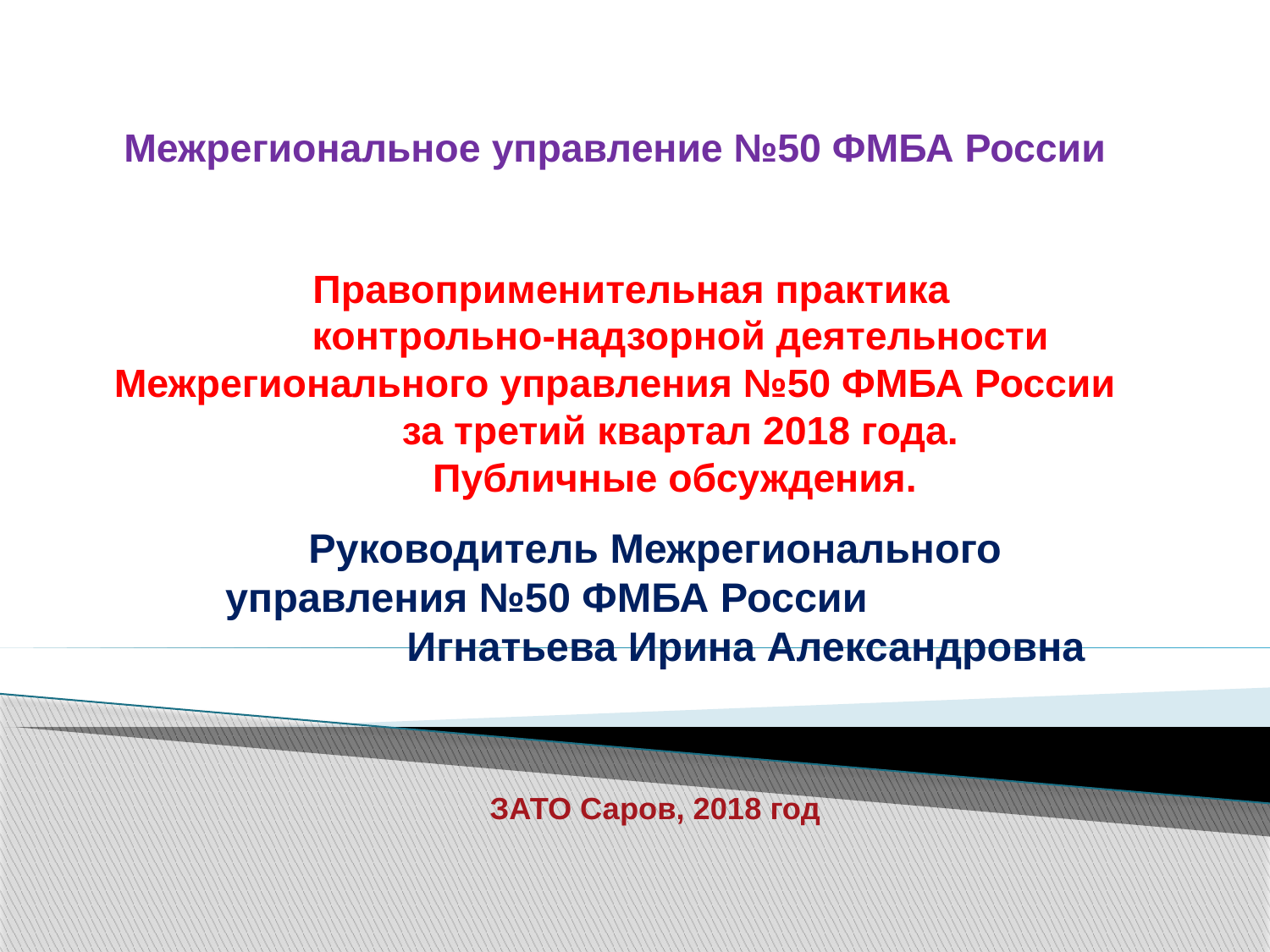

# Межрегиональное управление №50 ФМБА России Правоприменительная практика контрольно-надзорной деятельности Межрегионального управления №50 ФМБА России за третий квартал 2018 года. Публичные обсуждения.
Руководитель Межрегионального управления №50 ФМБА России                                    Игнатьева Ирина Александровна

ЗАТО Саров, 2018 год